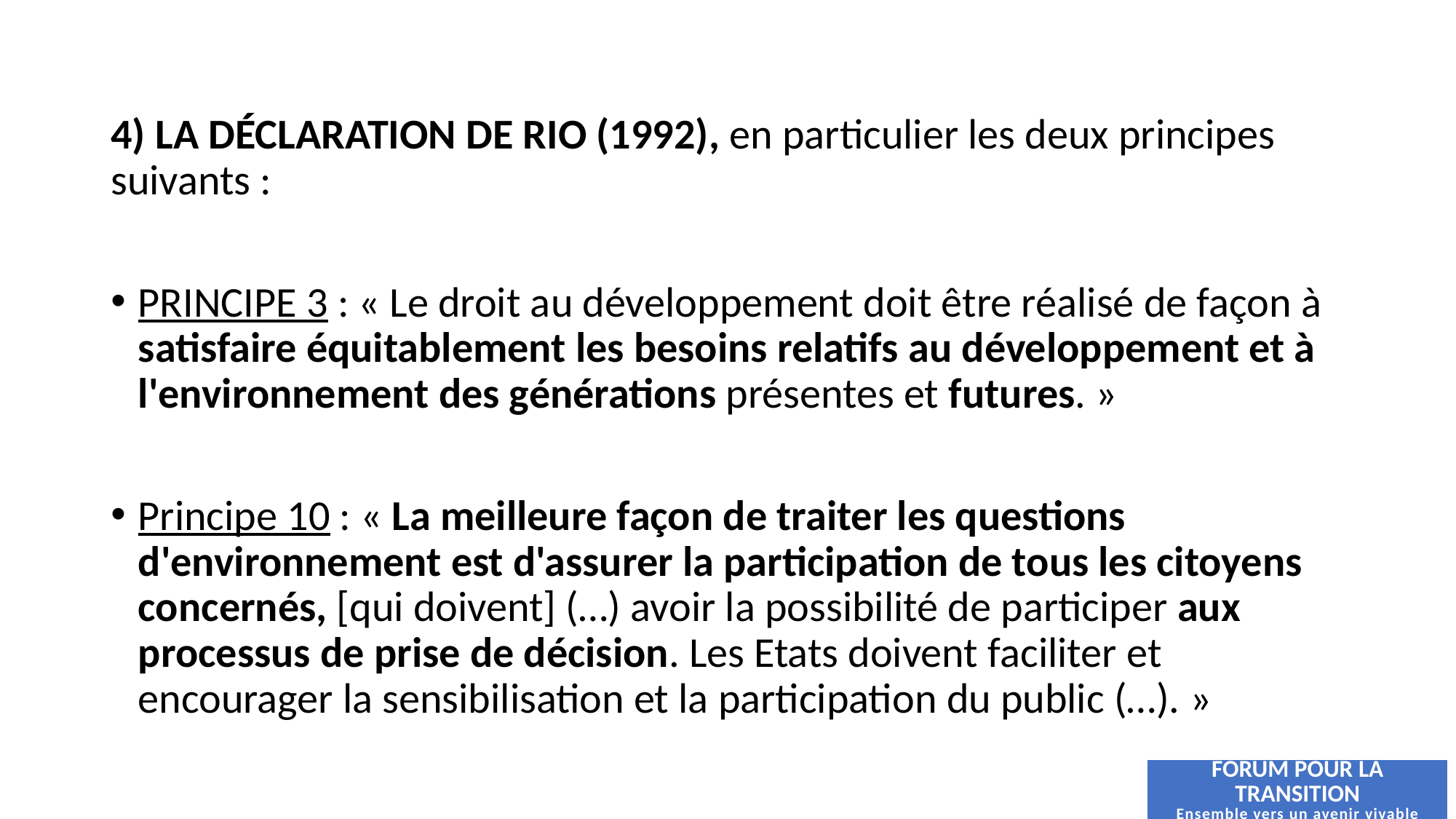

4) La Déclaration de Rio (1992), en particulier les deux principes suivants :

PRINCIPE 3 : « Le droit au développement doit être réalisé de façon à satisfaire équitablement les besoins relatifs au développement et à l'environnement des générations présentes et futures. »

Principe 10 : « La meilleure façon de traiter les questions d'environnement est d'assurer la participation de tous les citoyens concernés, [qui doivent] (…) avoir la possibilité de participer aux processus de prise de décision. Les Etats doivent faciliter et encourager la sensibilisation et la participation du public (…). »